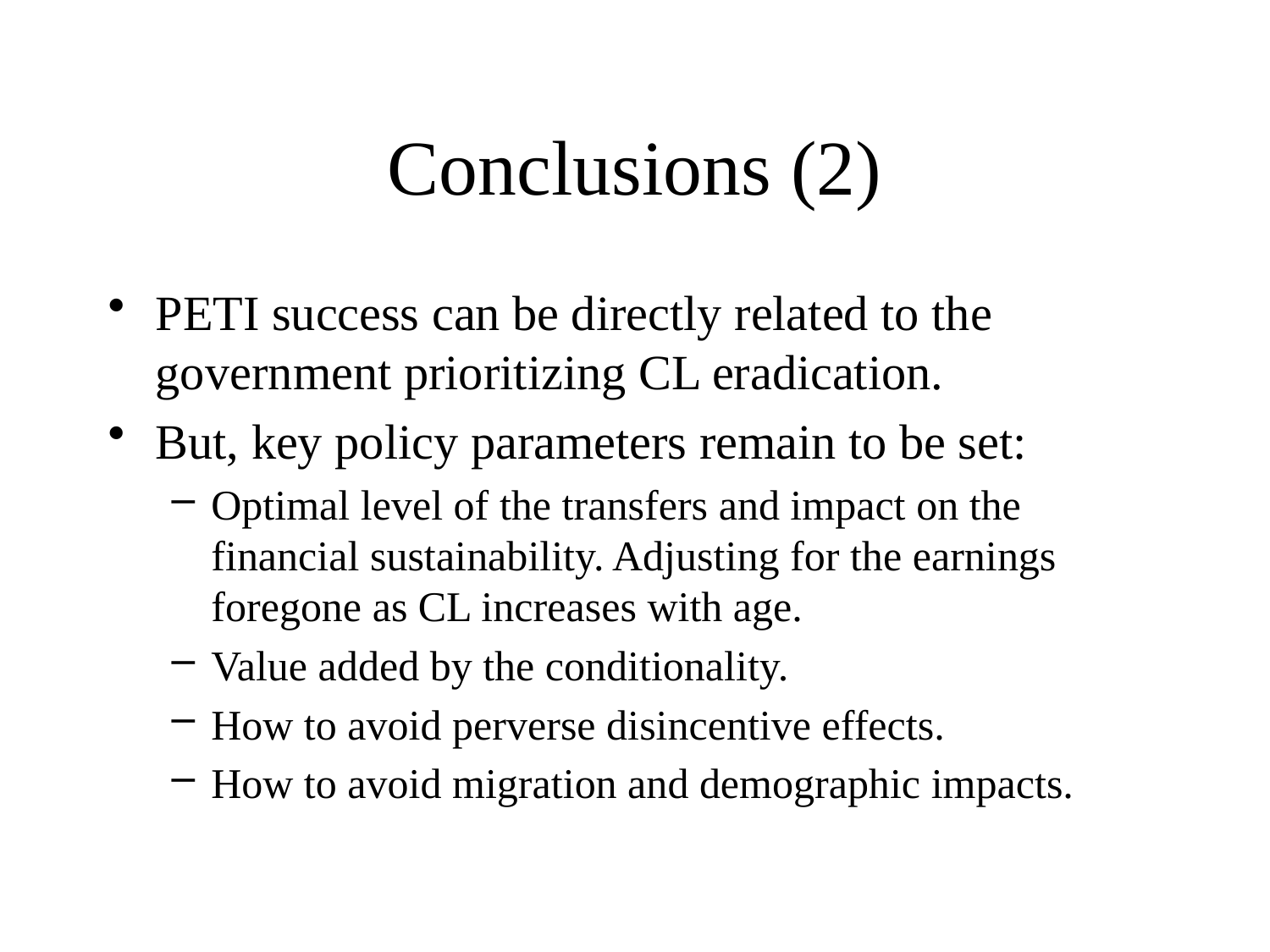

# Conclusions (2)
PETI success can be directly related to the government prioritizing CL eradication.
But, key policy parameters remain to be set:
Optimal level of the transfers and impact on the financial sustainability. Adjusting for the earnings foregone as CL increases with age.
Value added by the conditionality.
How to avoid perverse disincentive effects.
How to avoid migration and demographic impacts.